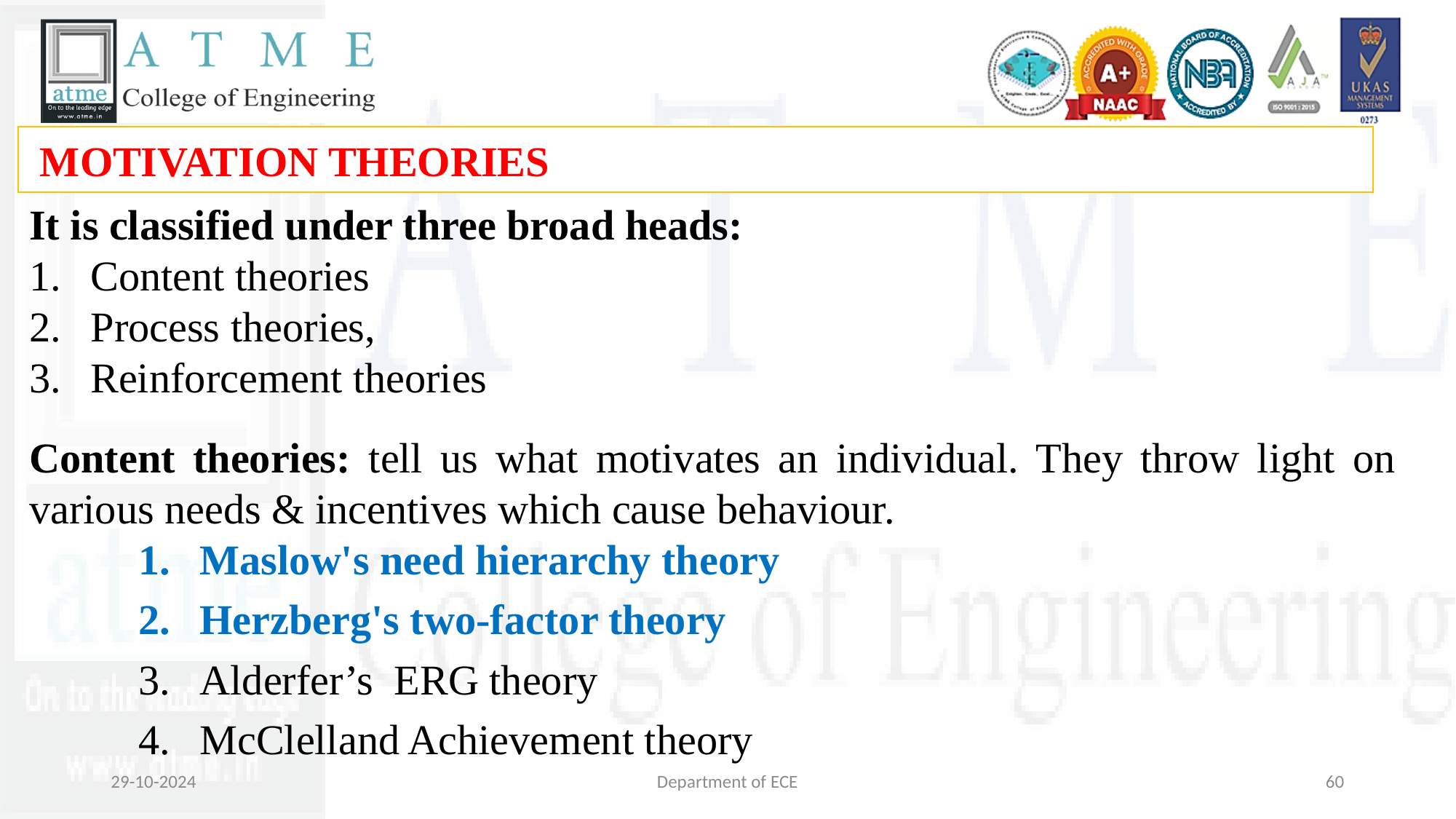

MOTIVATION THEORIES
It is classified under three broad heads:
Content theories
Process theories,
Reinforcement theories

Content theories: tell us what motivates an individual. They throw light on various needs & incentives which cause behaviour.
Maslow's need hierarchy theory
Herzberg's two-factor theory
Alderfer’s  ERG theory
McClelland Achievement theory

29-10-2024
Department of ECE
60